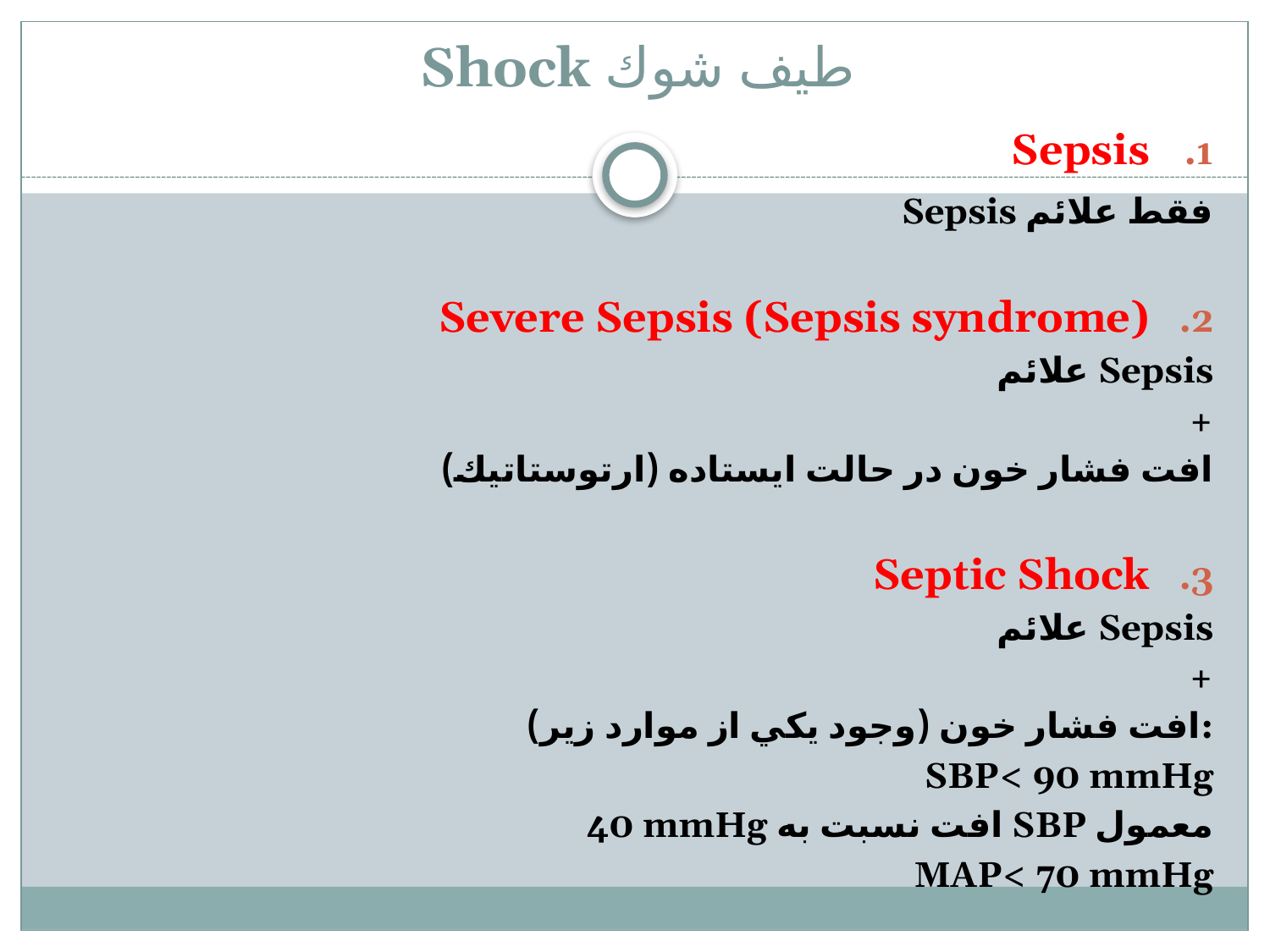

# طيف شوك Shock
Sepsis
	فقط علائم Sepsis

Severe Sepsis (Sepsis syndrome)
علائم Sepsis
+
افت فشار خون در حالت ايستاده (ارتوستاتيك)

Septic Shock
علائم Sepsis
+
افت فشار خون (وجود يكي از موارد زير):
SBP< 90 mmHg
40 mmHg افت نسبت به SBP معمول
MAP< 70 mmHg